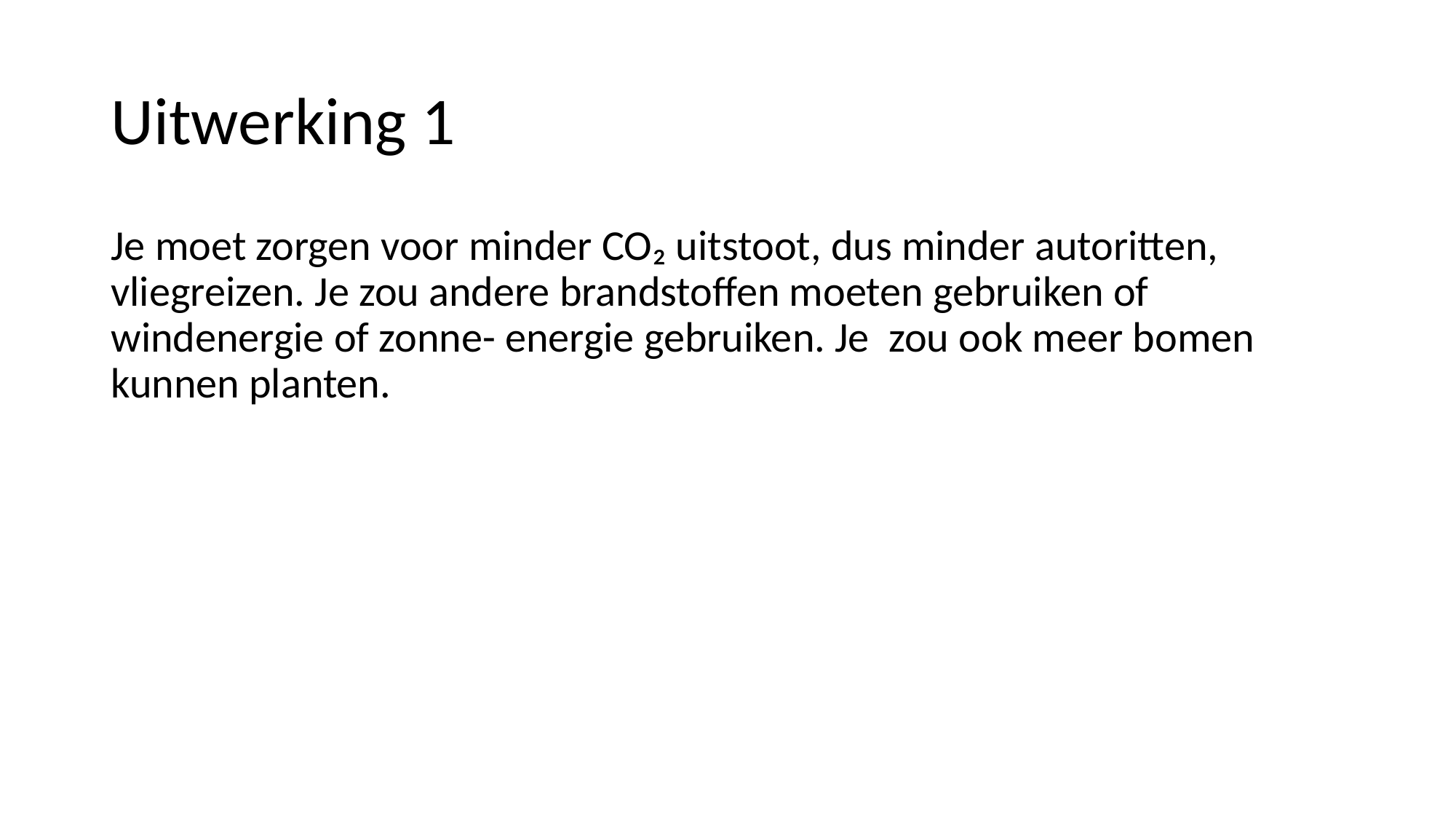

# Uitwerking 1
Je moet zorgen voor minder CO₂ uitstoot, dus minder autoritten, vliegreizen. Je zou andere brandstoffen moeten gebruiken of windenergie of zonne- energie gebruiken. Je  zou ook meer bomen kunnen planten.